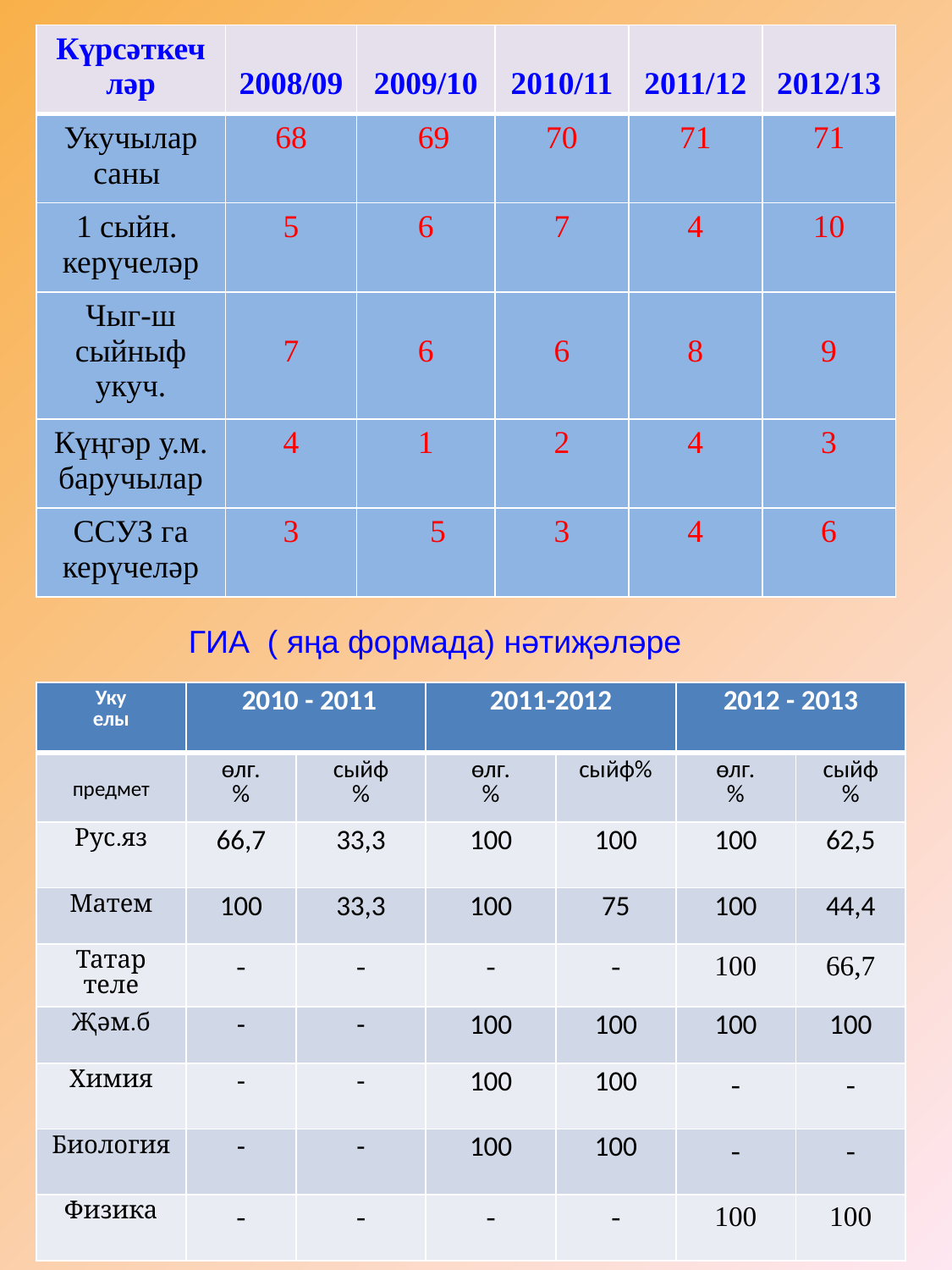

| Күрсәткечләр | 2008/09 | 2009/10 | 2010/11 | 2011/12 | 2012/13 |
| --- | --- | --- | --- | --- | --- |
| Укучылар саны | 68 | 69 | 70 | 71 | 71 |
| 1 сыйн. керүчеләр | 5 | 6 | 7 | 4 | 10 |
| Чыг-ш сыйныф укуч. | 7 | 6 | 6 | 8 | 9 |
| Күңгәр у.м. баручылар | 4 | 1 | 2 | 4 | 3 |
| ССУЗ га керүчеләр | 3 | 5 | 3 | 4 | 6 |
ГИА  ( яңа формада) нәтиҗәләре
| Уку елы | 2010 - 2011 |  | 2011-2012 |  | 2012 - 2013 |  |
| --- | --- | --- | --- | --- | --- | --- |
| предмет | өлг. % | сыйф % | өлг. % | сыйф% | өлг. % | сыйф % |
| Рус.яз | 66,7 | 33,3 | 100 | 100 | 100 | 62,5 |
| Матем | 100 | 33,3 | 100 | 75 | 100 | 44,4 |
| Татар теле | - | - | - | - | 100 | 66,7 |
| Җәм.б | - | - | 100 | 100 | 100 | 100 |
| Химия | - | - | 100 | 100 | - | - |
| Биология | - | - | 100 | 100 | - | - |
| Физика | - | - | - | - | 100 | 100 |